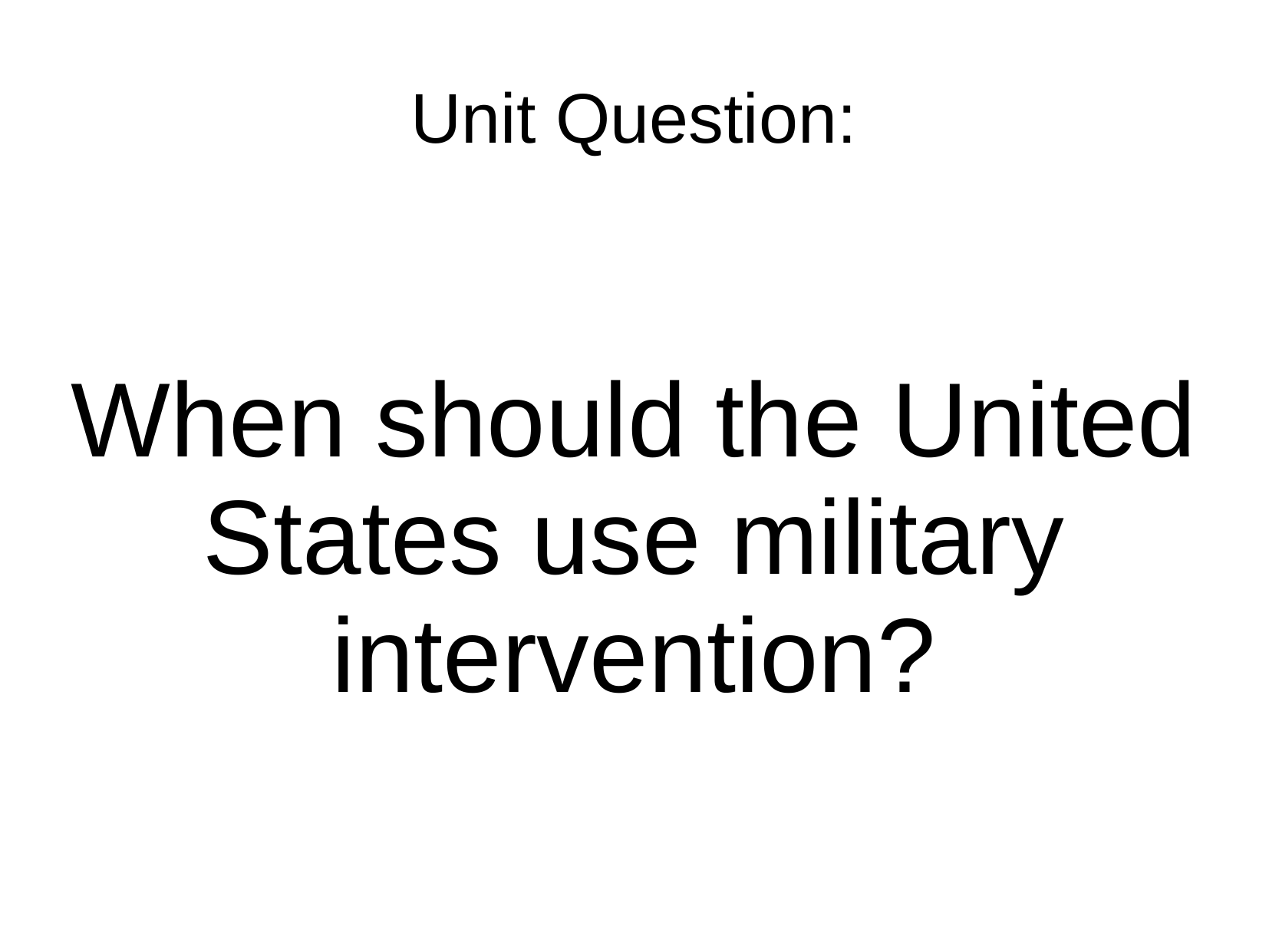

Unit Question:
When should the United States use military intervention?